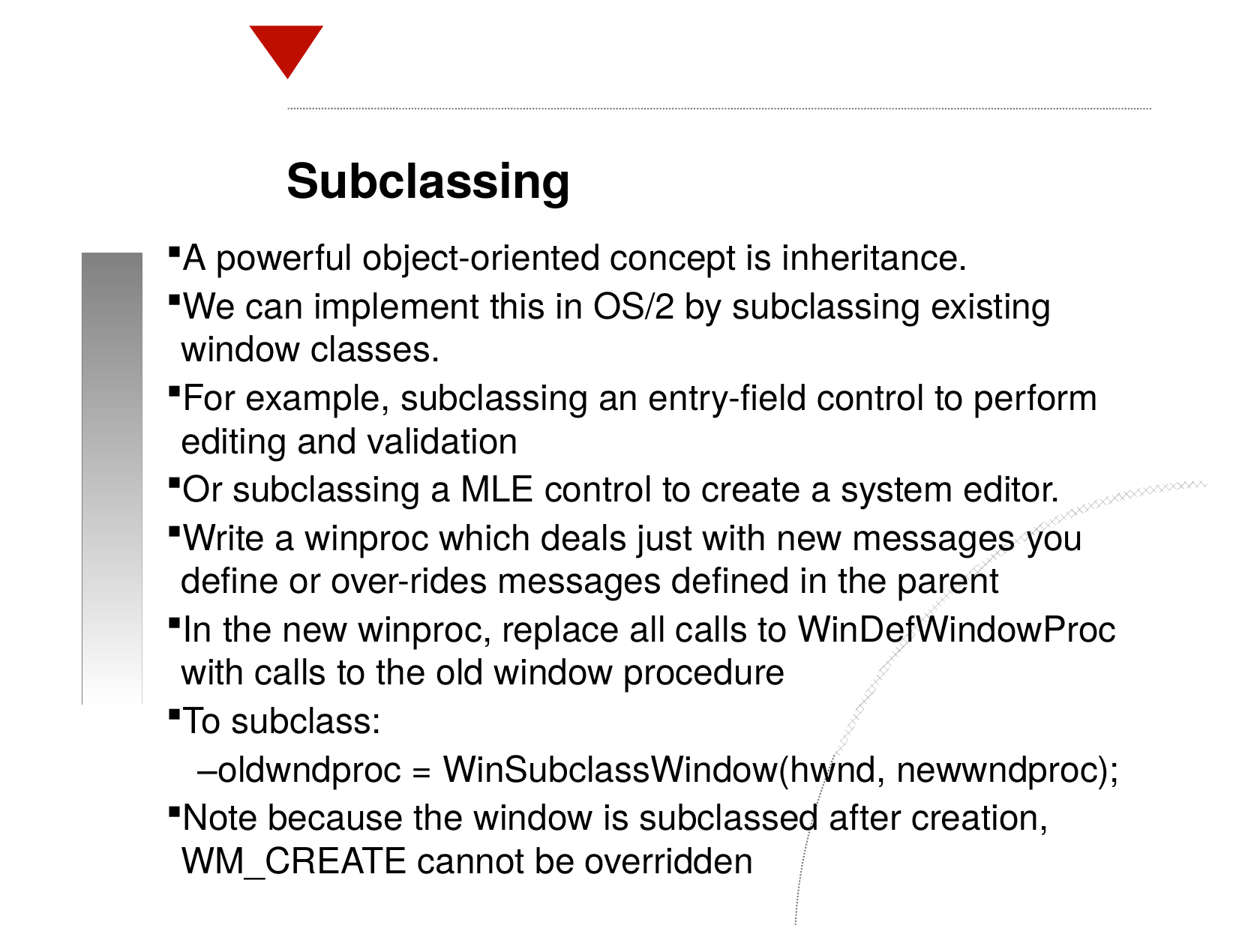

Subclassing
A powerful object-oriented concept is inheritance.
We can implement this in OS/2 by subclassing existing window classes.
For example, subclassing an entry-field control to perform editing and validation
Or subclassing a MLE control to create a system editor.
Write a winproc which deals just with new messages you define or over-rides messages defined in the parent
In the new winproc, replace all calls to WinDefWindowProc with calls to the old window procedure
To subclass:
oldwndproc = WinSubclassWindow(hwnd, newwndproc);
Note because the window is subclassed after creation, WM_CREATE cannot be overridden